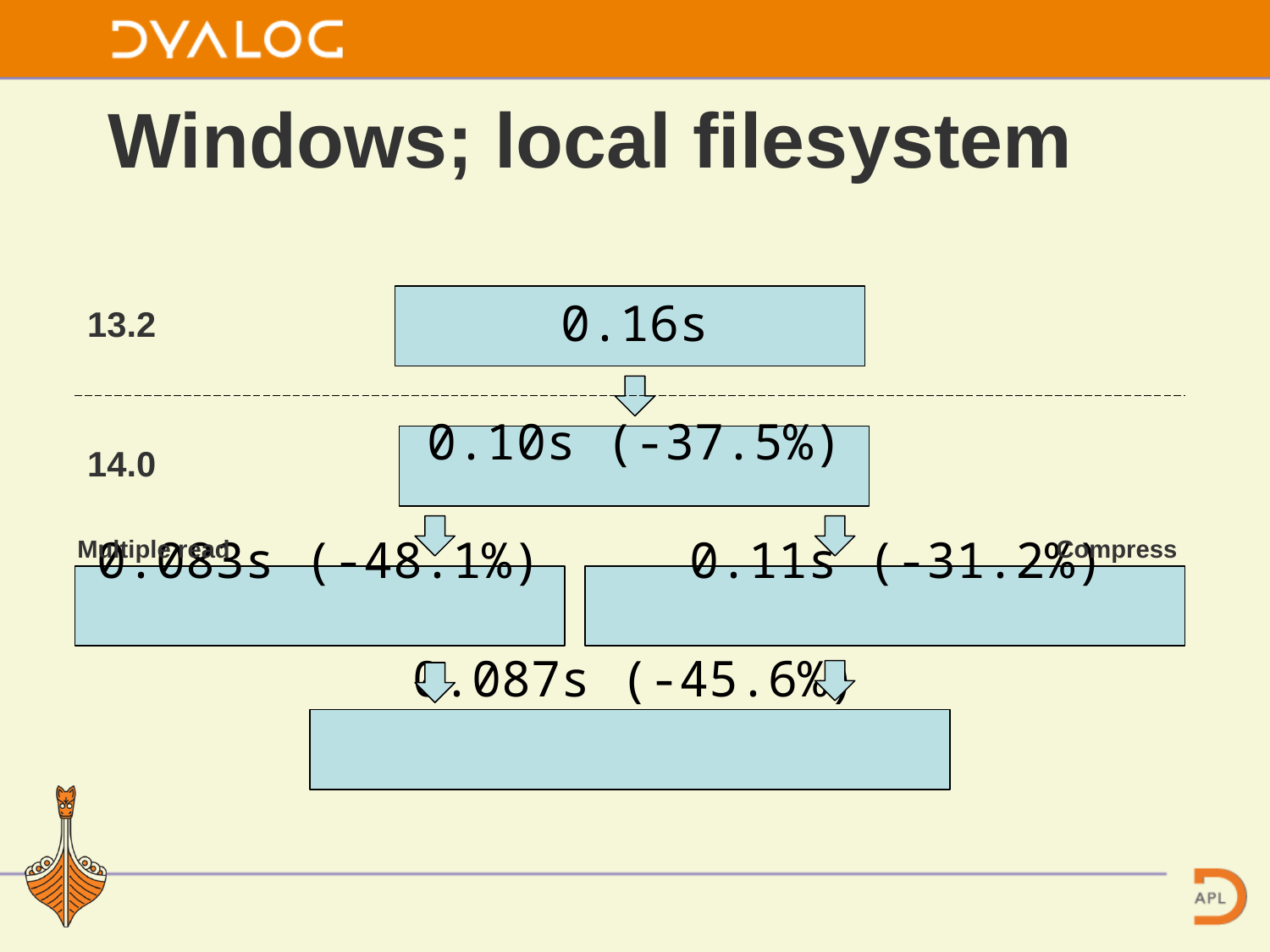

# Windows; local filesystem
0.16s

0.10s (-37.5%)

 0.083s (-48.1%)     0.11s (-31.2%)

0.087s (-45.6%)

13.2

14.0

Multiple read
Compress